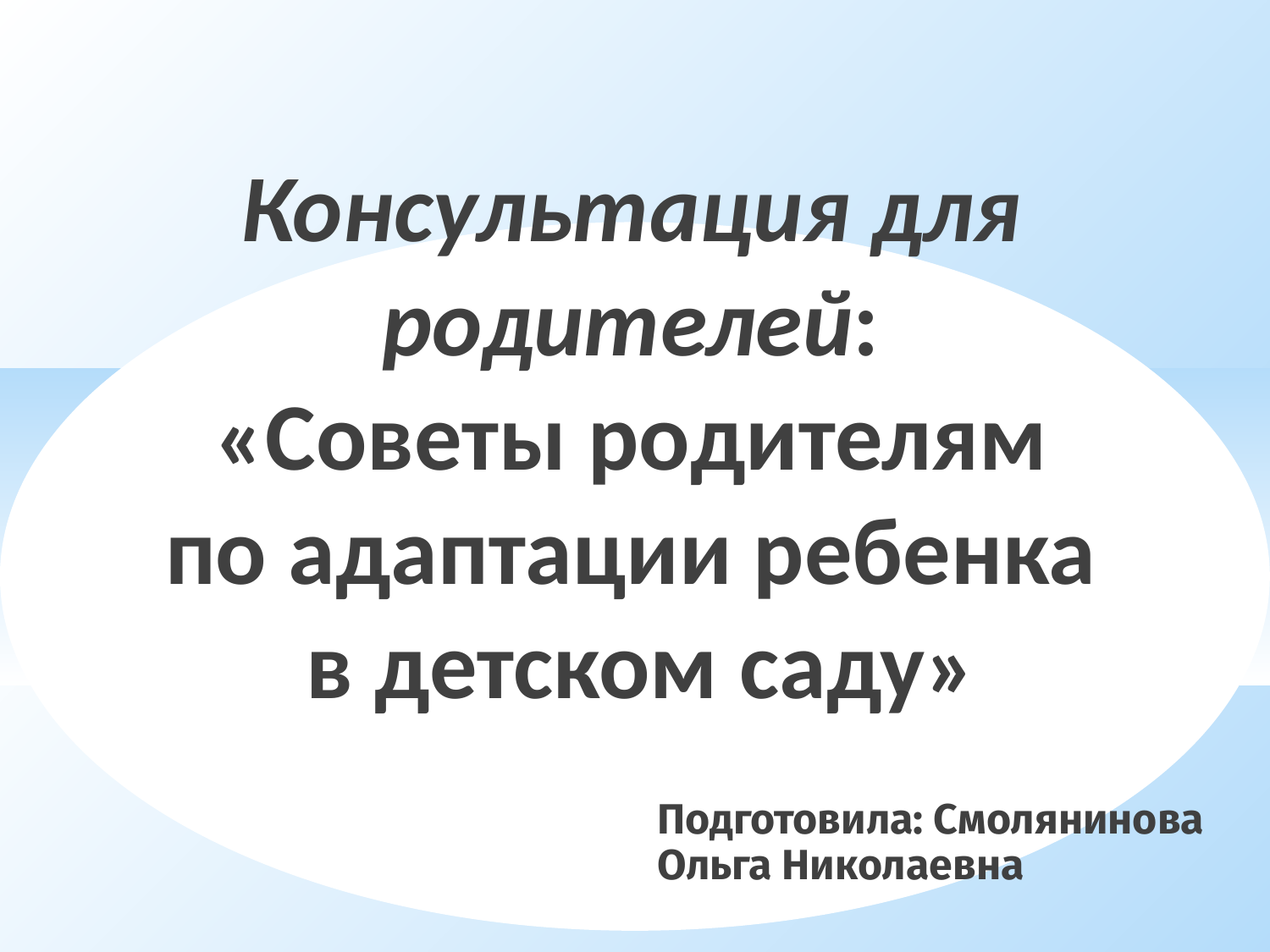

Консультация для родителей:
«Советы родителям по адаптации ребенка
 в детском саду»
# Подготовила: Смолянинова Ольга Николаевна